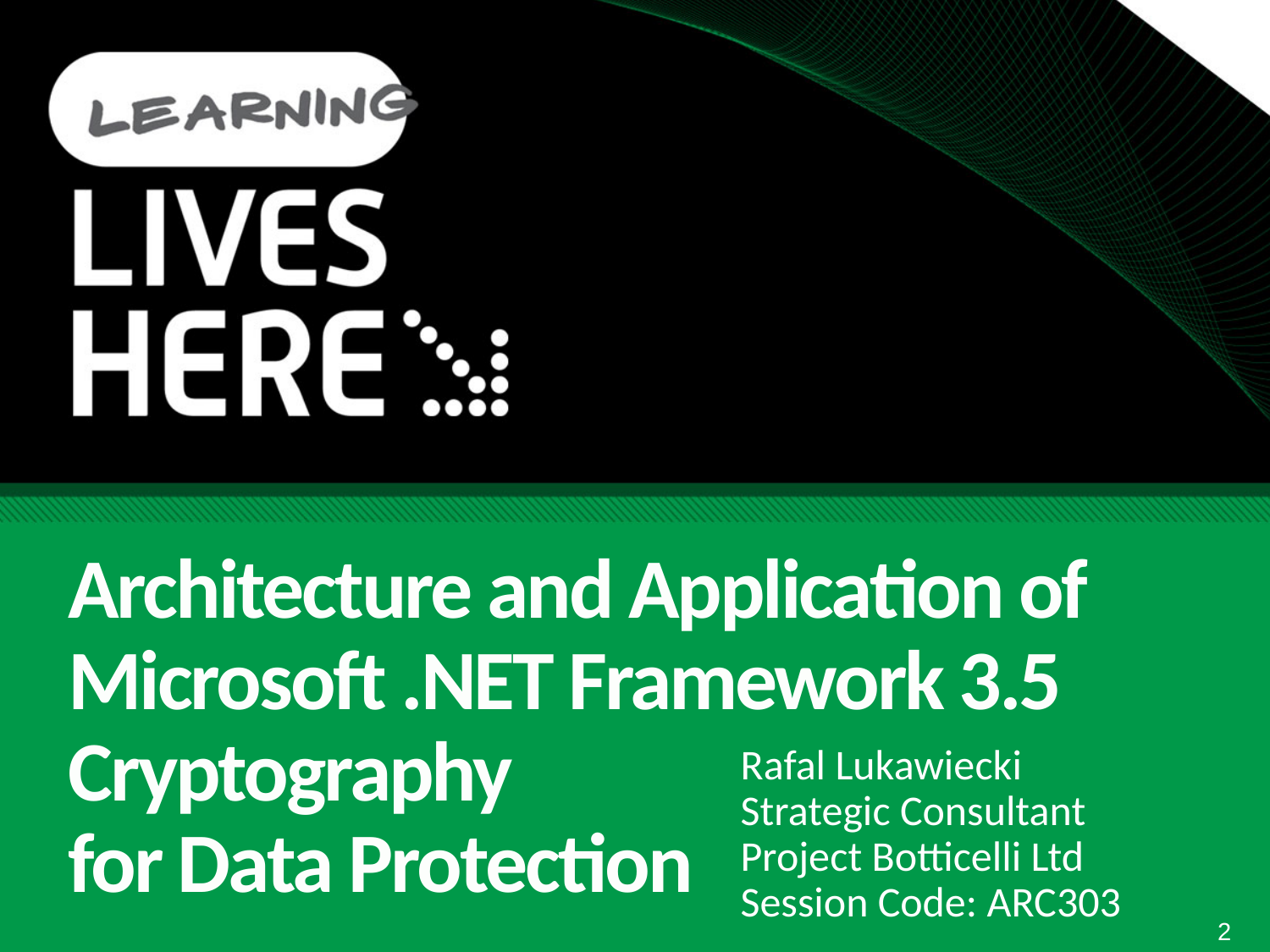

# Architecture and Application of Microsoft .NET Framework 3.5 Cryptography for Data Protection
Rafal Lukawiecki
Strategic Consultant
Project Botticelli Ltd
Session Code: ARC303